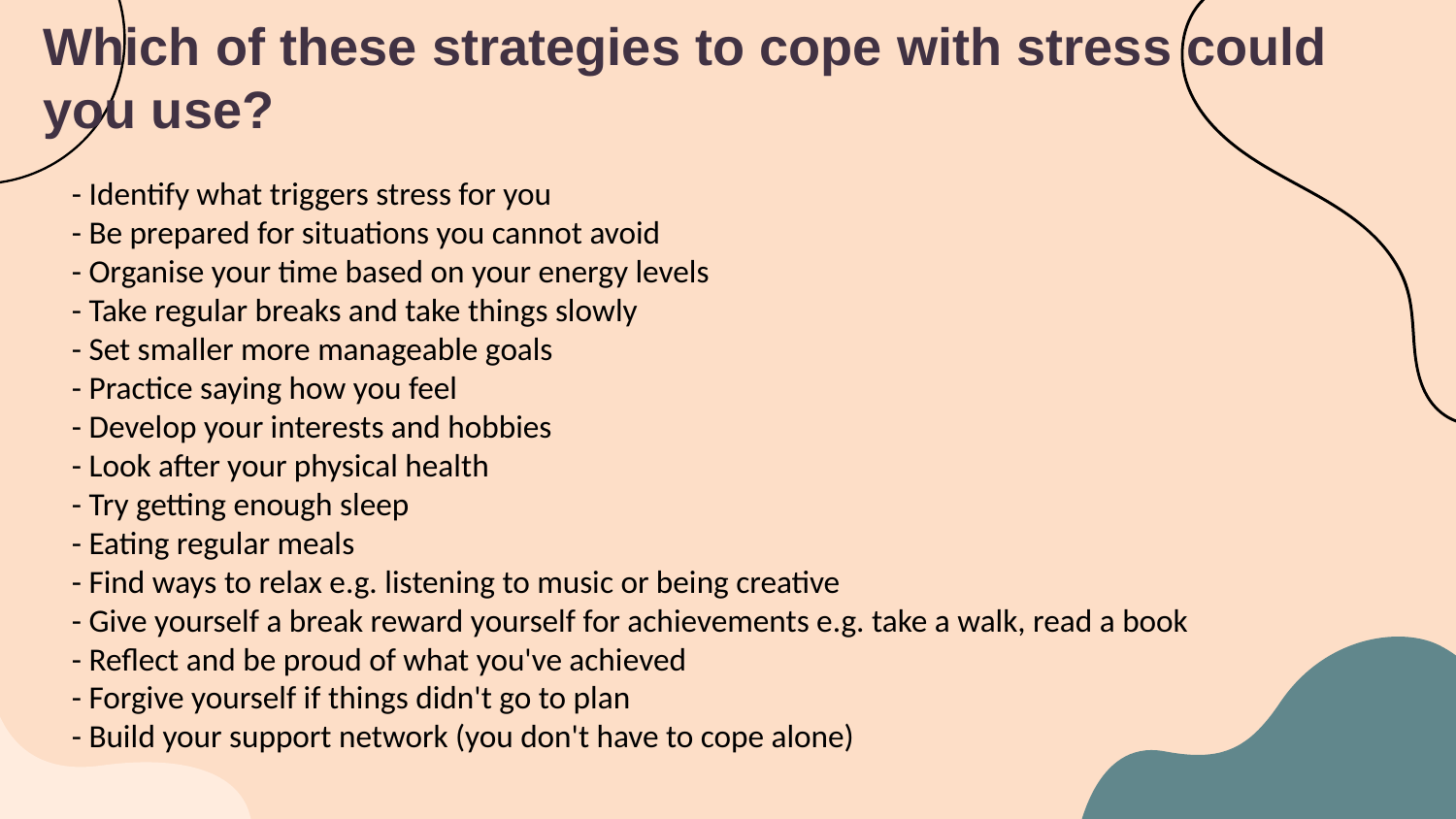

# Which of these strategies to cope with stress could you use?
- Identify what triggers stress for you
- Be prepared for situations you cannot avoid
- Organise your time based on your energy levels
- Take regular breaks and take things slowly
- Set smaller more manageable goals
- Practice saying how you feel
- Develop your interests and hobbies
- Look after your physical health
- Try getting enough sleep
- Eating regular meals
- Find ways to relax e.g. listening to music or being creative
- Give yourself a break reward yourself for achievements e.g. take a walk, read a book
- Reflect and be proud of what you've achieved
- Forgive yourself if things didn't go to plan
- Build your support network (you don't have to cope alone)